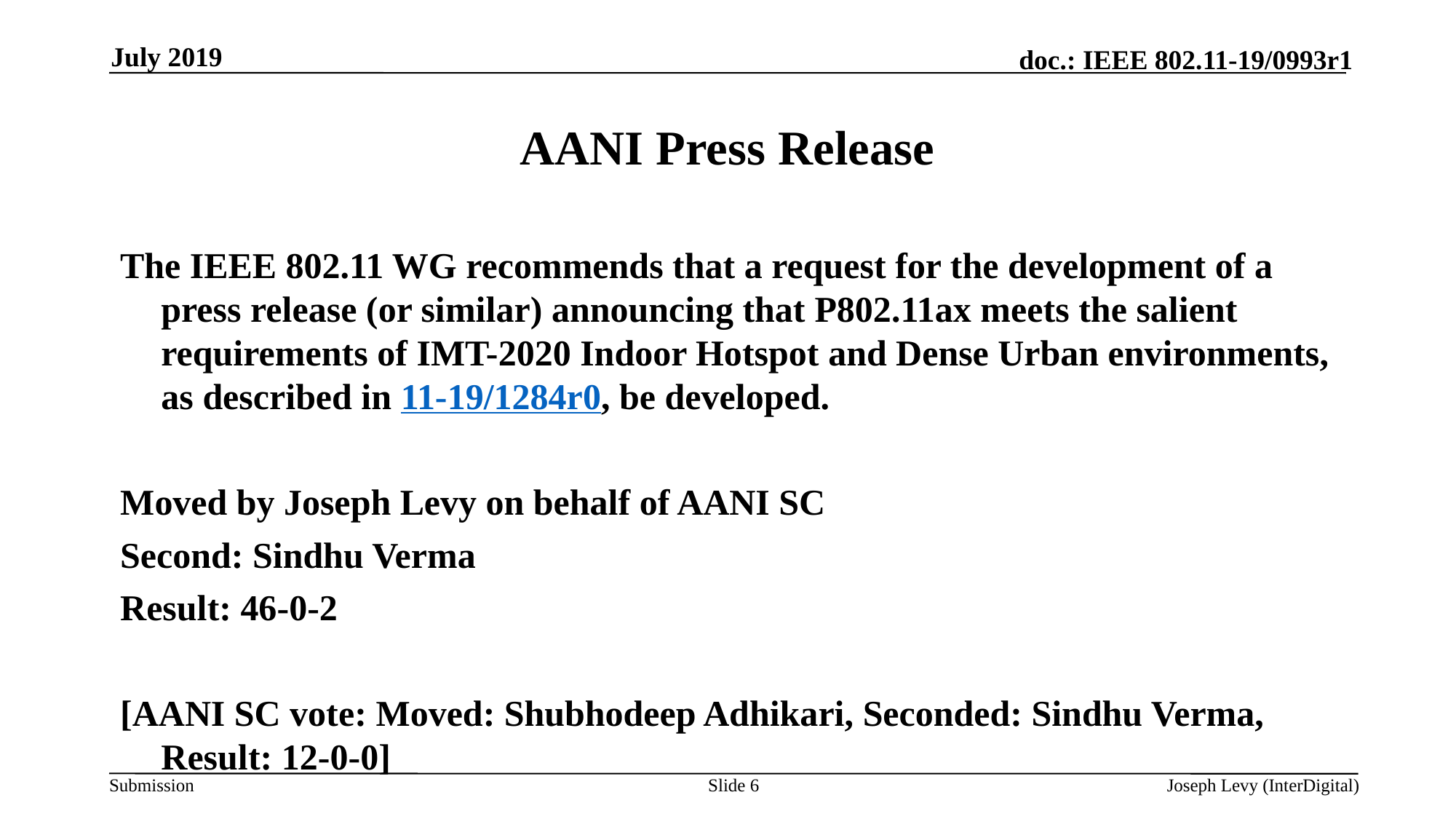

July 2019
# AANI Press Release
The IEEE 802.11 WG recommends that a request for the development of a press release (or similar) announcing that P802.11ax meets the salient requirements of IMT-2020 Indoor Hotspot and Dense Urban environments, as described in 11-19/1284r0, be developed.

Moved by Joseph Levy on behalf of AANI SC
Second: Sindhu Verma
Result: 46-0-2

[AANI SC vote: Moved: Shubhodeep Adhikari, Seconded: Sindhu Verma, Result: 12-0-0]

Slide 6
Joseph Levy (InterDigital)